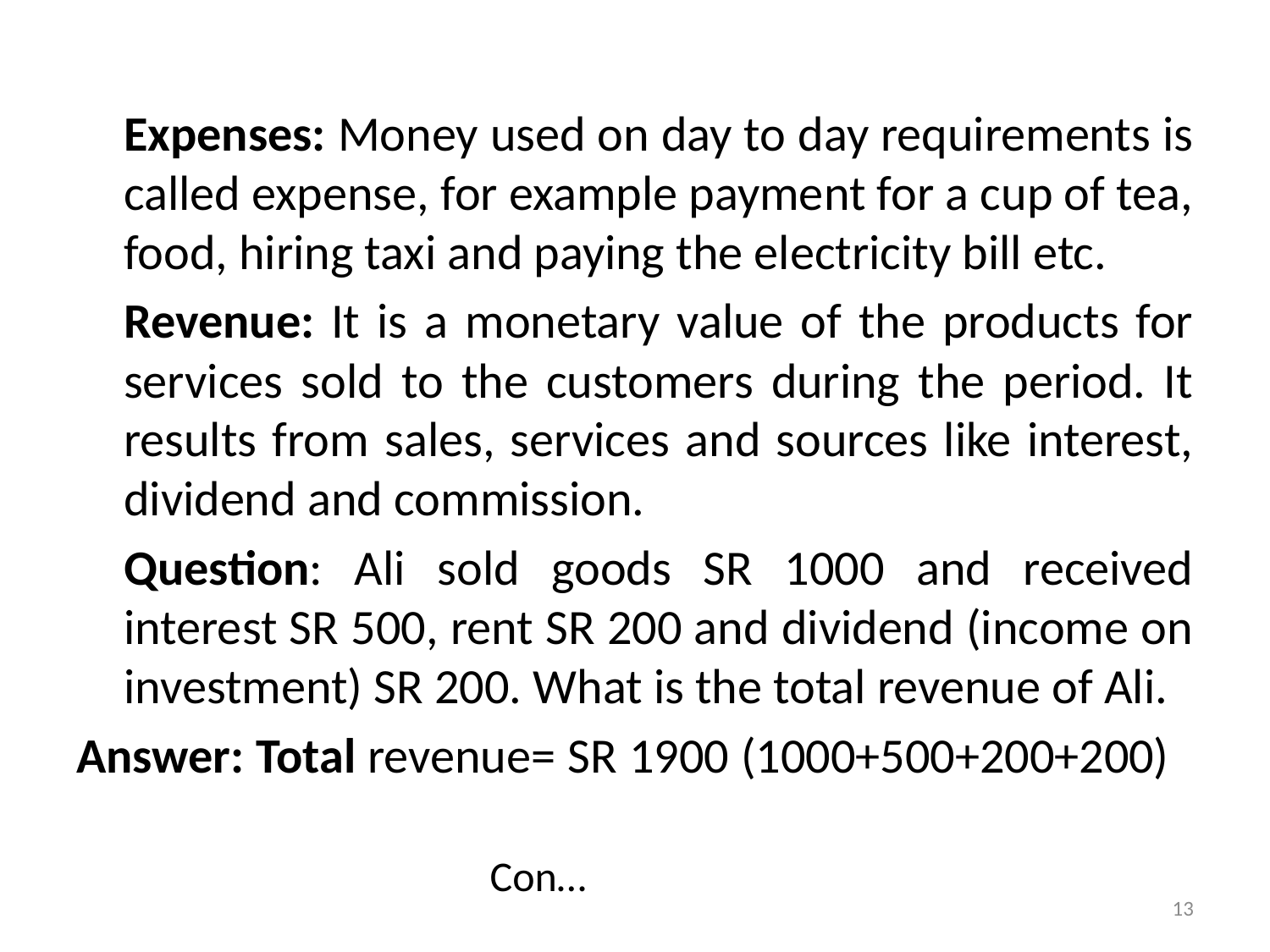

Expenses: Money used on day to day requirements is called expense, for example payment for a cup of tea, food, hiring taxi and paying the electricity bill etc.
	Revenue: It is a monetary value of the products for services sold to the customers during the period. It results from sales, services and sources like interest, dividend and commission.
	Question: Ali sold goods SR 1000 and received interest SR 500, rent SR 200 and dividend (income on investment) SR 200. What is the total revenue of Ali.
Answer: Total revenue= SR 1900 (1000+500+200+200)                                                							          Con…

13